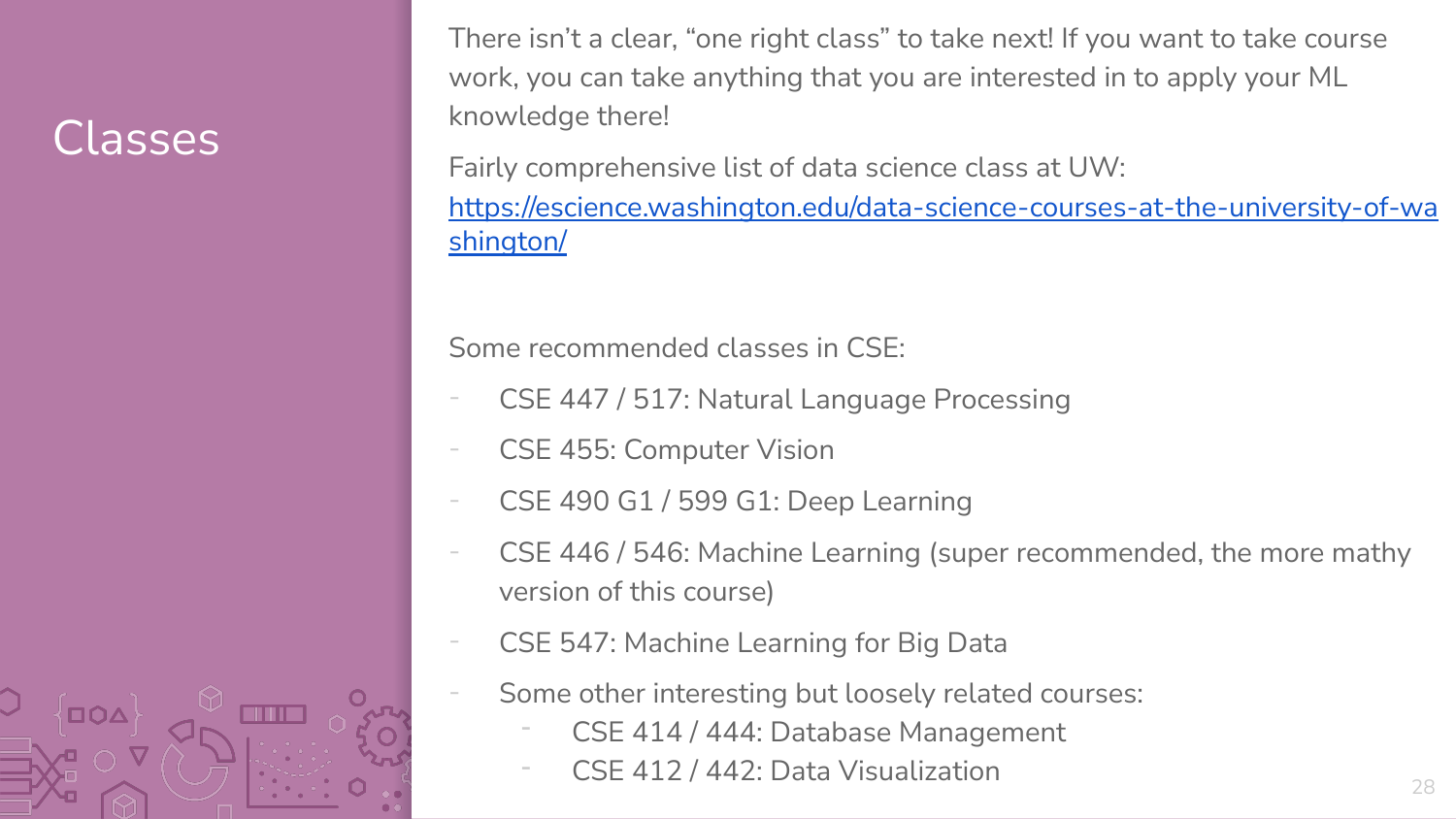

There isn’t a clear, “one right class” to take next! If you want to take course work, you can take anything that you are interested in to apply your ML knowledge there!
Fairly comprehensive list of data science class at UW: https://escience.washington.edu/data-science-courses-at-the-university-of-washington/

Some recommended classes in CSE:
CSE 447 / 517: Natural Language Processing
CSE 455: Computer Vision
CSE 490 G1 / 599 G1: Deep Learning
CSE 446 / 546: Machine Learning (super recommended, the more mathy version of this course)
CSE 547: Machine Learning for Big Data
Some other interesting but loosely related courses:
CSE 414 / 444: Database Management
CSE 412 / 442: Data Visualization

# Classes
28